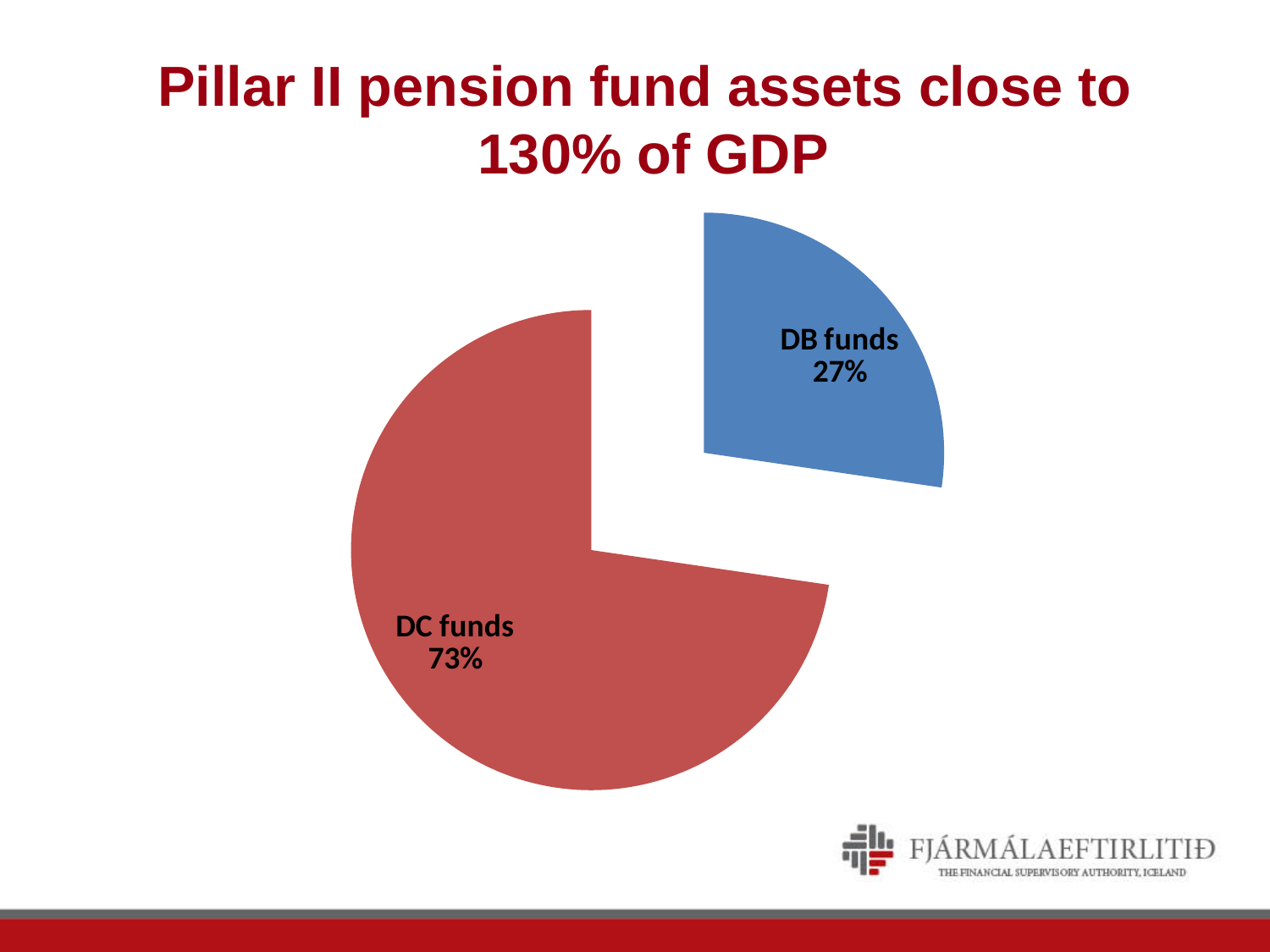

# Pillar II pension fund assets close to 130% of GDP

### Chart

| Category | Assets |
|---|---|
| DB funds | 599.0 |
| DC funds | 1594.0 |